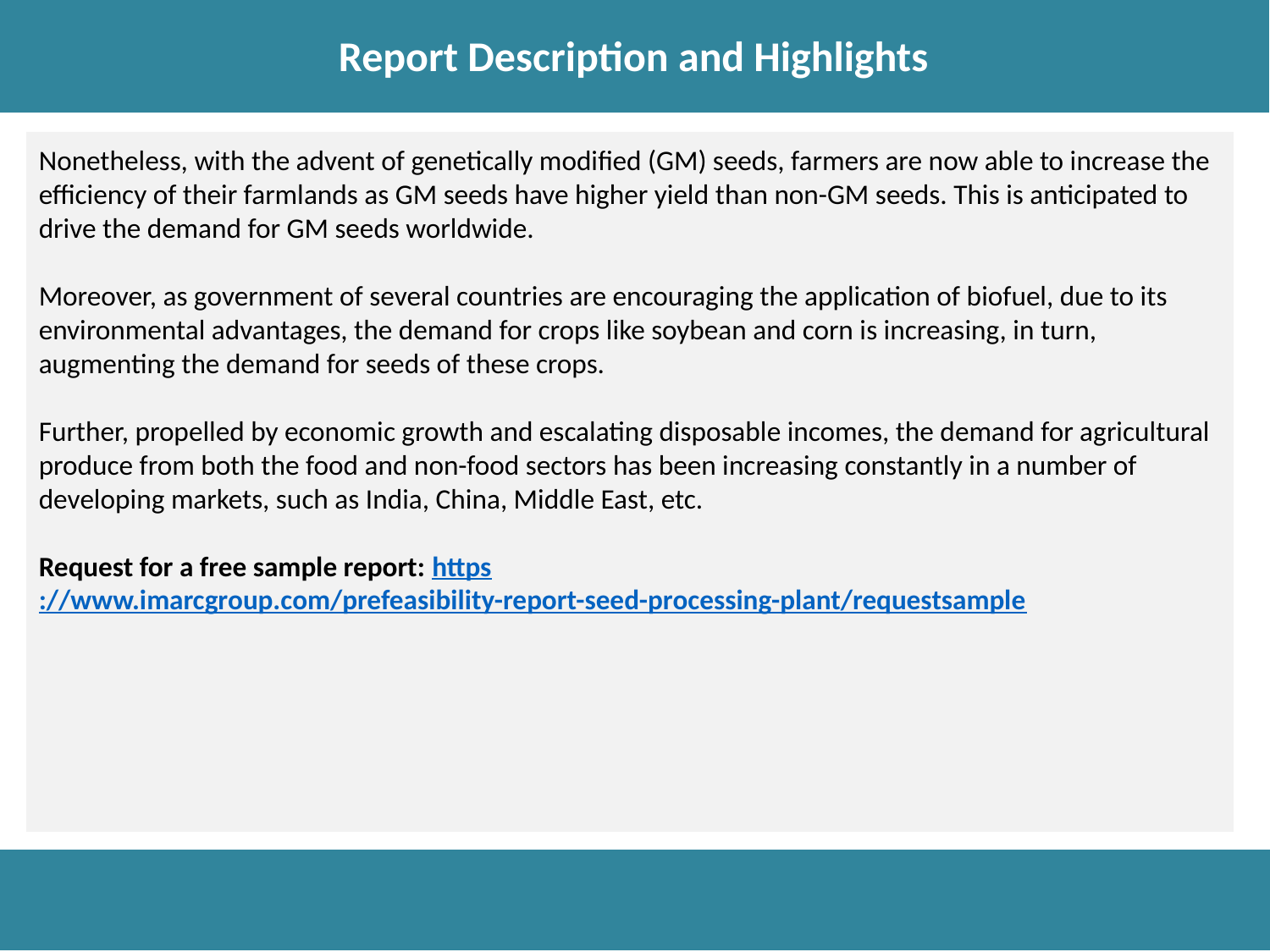

Report Description and Highlights

Report Description

Nonetheless, with the advent of genetically modified (GM) seeds, farmers are now able to increase the efficiency of their farmlands as GM seeds have higher yield than non-GM seeds. This is anticipated to drive the demand for GM seeds worldwide.

Moreover, as government of several countries are encouraging the application of biofuel, due to its environmental advantages, the demand for crops like soybean and corn is increasing, in turn, augmenting the demand for seeds of these crops.

Further, propelled by economic growth and escalating disposable incomes, the demand for agricultural produce from both the food and non-food sectors has been increasing constantly in a number of developing markets, such as India, China, Middle East, etc.

Request for a free sample report: https://www.imarcgroup.com/prefeasibility-report-seed-processing-plant/requestsample